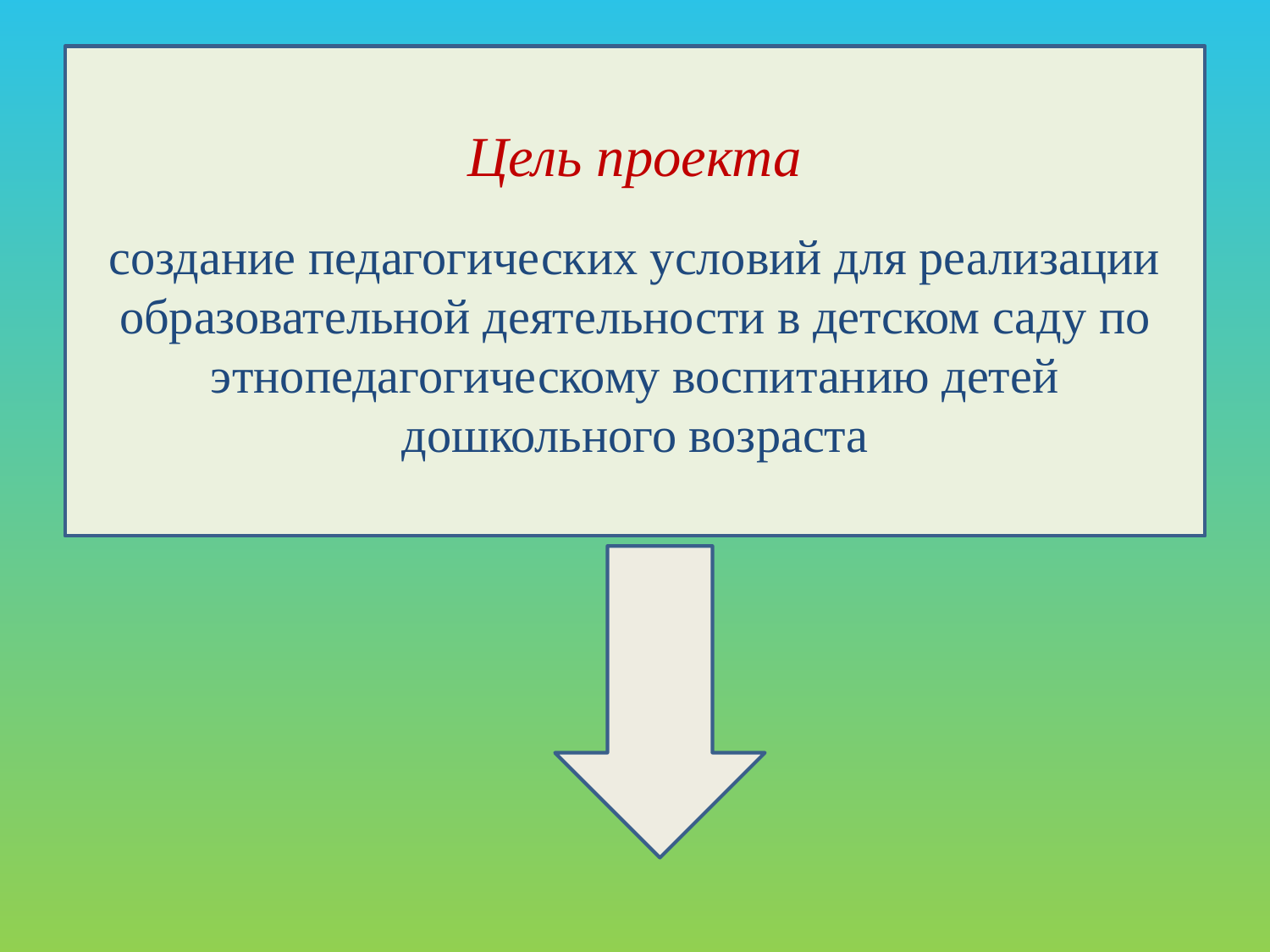

Цель проекта

создание педагогических условий для реализации образовательной деятельности в детском саду по этнопедагогическому воспитанию детей дошкольного возраста